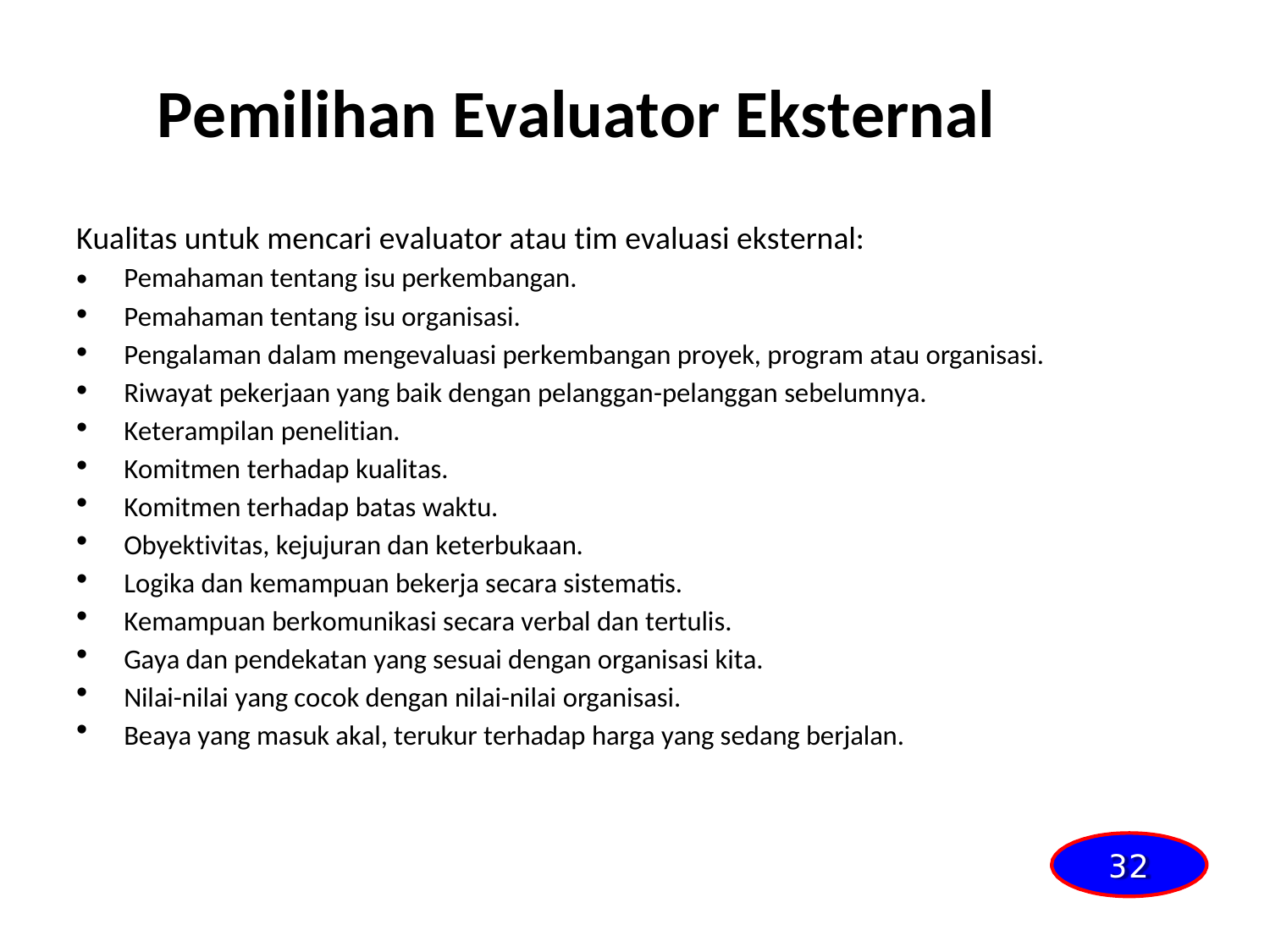

Pemilihan Evaluator Eksternal
Kualitas untuk mencari evaluator atau tim evaluasi eksternal:
•
•
•
•
•
•
•
•
•
•
•
•
•
Pemahaman tentang isu perkembangan.
Pemahaman tentang isu organisasi.
Pengalaman dalam mengevaluasi perkembangan proyek, program atau organisasi.
Riwayat pekerjaan yang baik dengan pelanggan-pelanggan sebelumnya.
Keterampilan penelitian.
Komitmen terhadap kualitas.
Komitmen terhadap batas waktu.
Obyektivitas, kejujuran dan keterbukaan.
Logika dan kemampuan bekerja secara sistematis.
Kemampuan berkomunikasi secara verbal dan tertulis.
Gaya dan pendekatan yang sesuai dengan organisasi kita.
Nilai-nilai yang cocok dengan nilai-nilai organisasi.
Beaya yang masuk akal, terukur terhadap harga yang sedang berjalan.

32